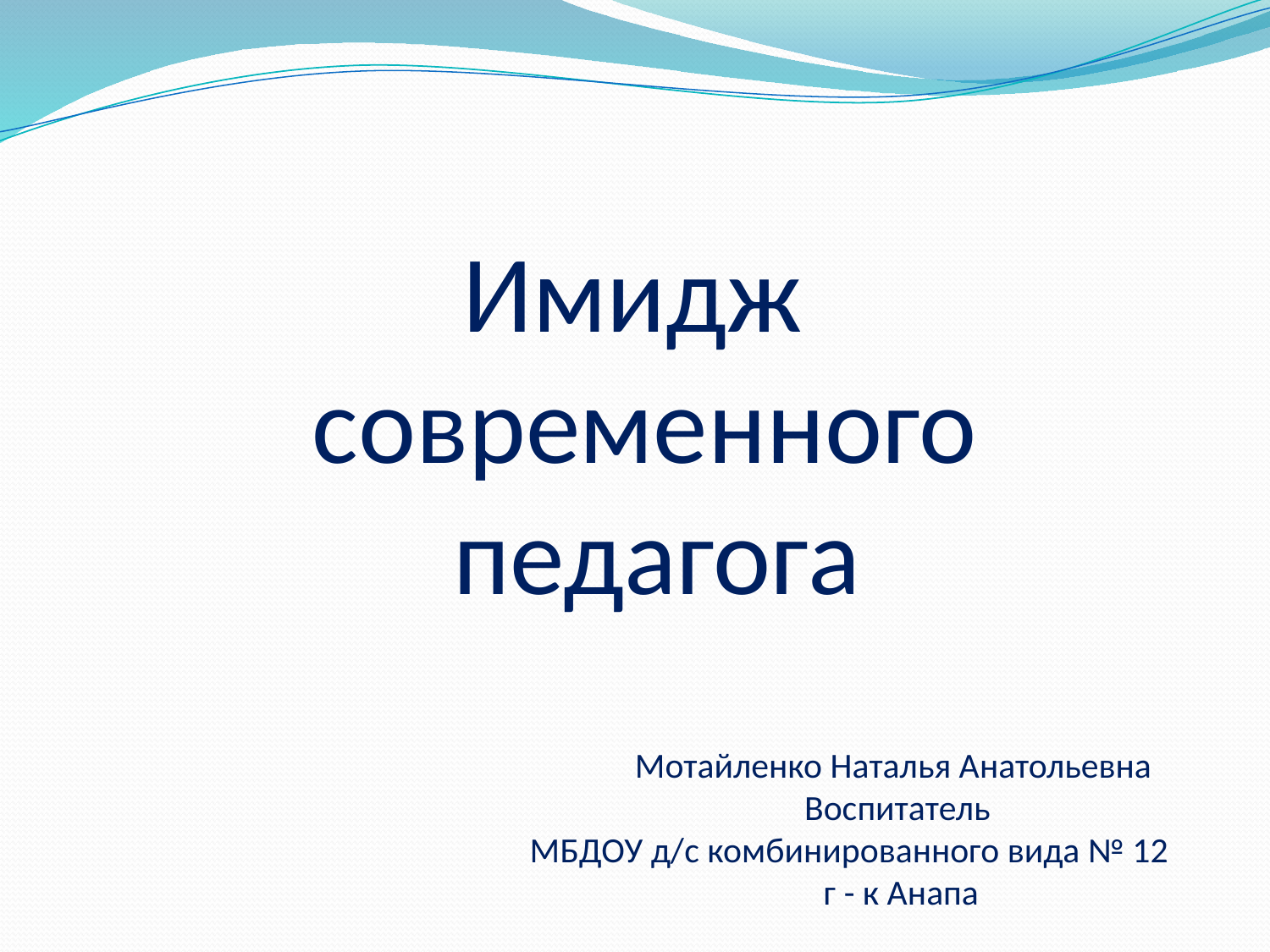

# Имидж современного педагога Мотайленко Наталья Анатольевна Воспитатель МБДОУ д/с комбинированного вида № 12 г - к Анапа